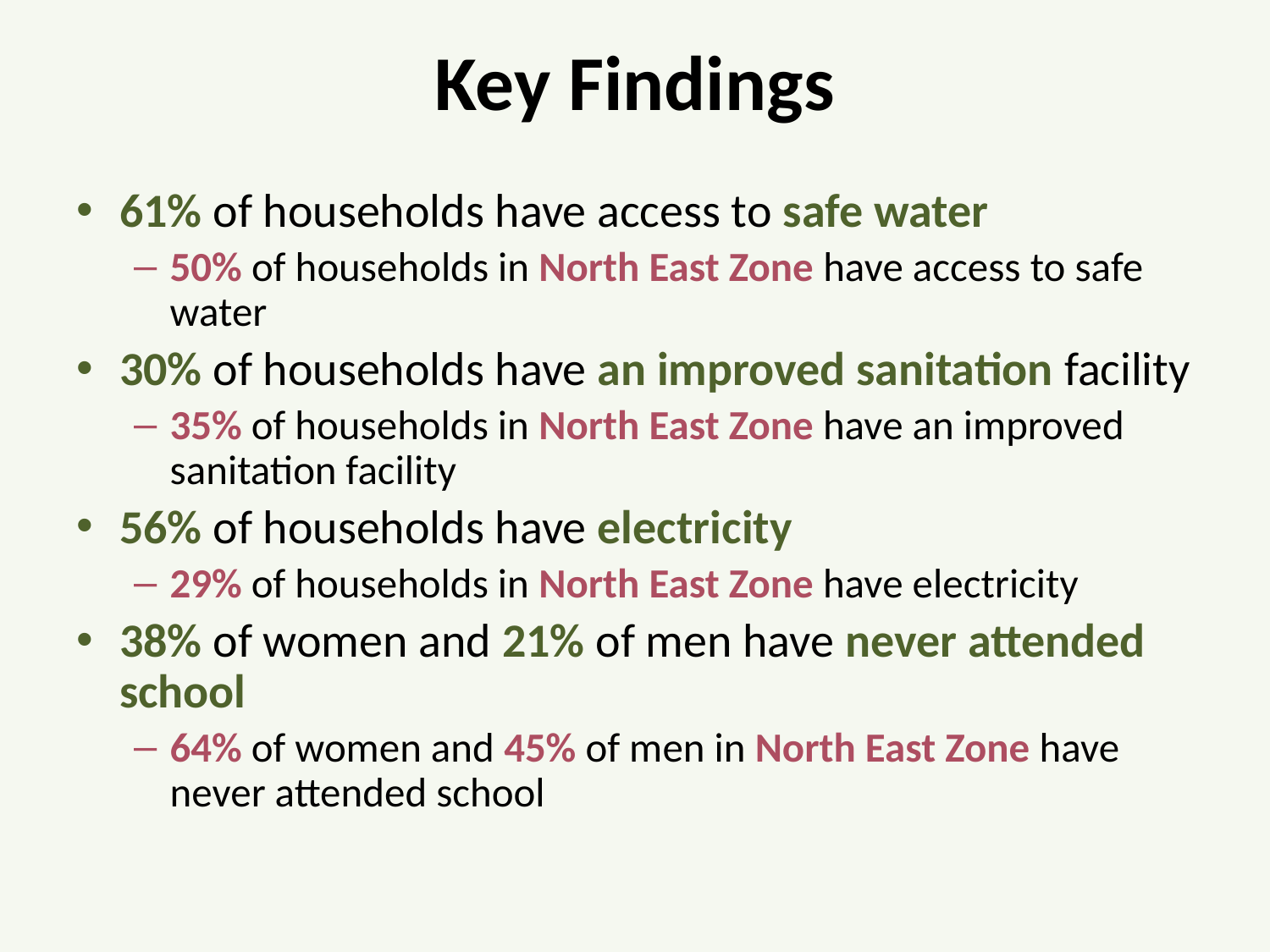

# Key Findings
61% of households have access to safe water
50% of households in North East Zone have access to safe water
30% of households have an improved sanitation facility
35% of households in North East Zone have an improved sanitation facility
56% of households have electricity
29% of households in North East Zone have electricity
38% of women and 21% of men have never attended school
64% of women and 45% of men in North East Zone have never attended school